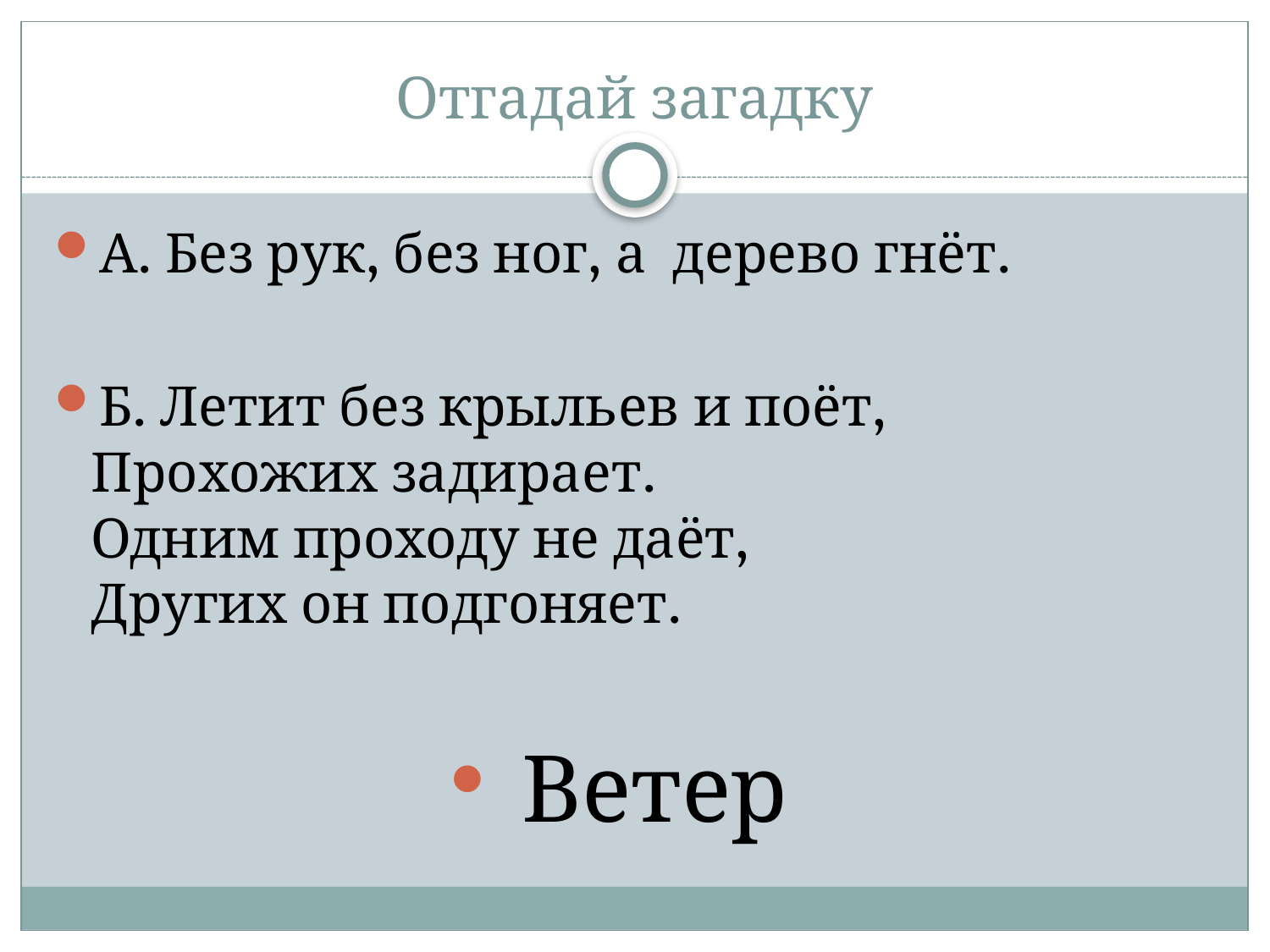

# Отгадай загадку
А. Без рук, без ног, а  дерево гнёт.

Б. Летит без крыльев и поёт,
Прохожих задирает.
Одним проходу не даёт,
Других он подгоняет.

 Ветер